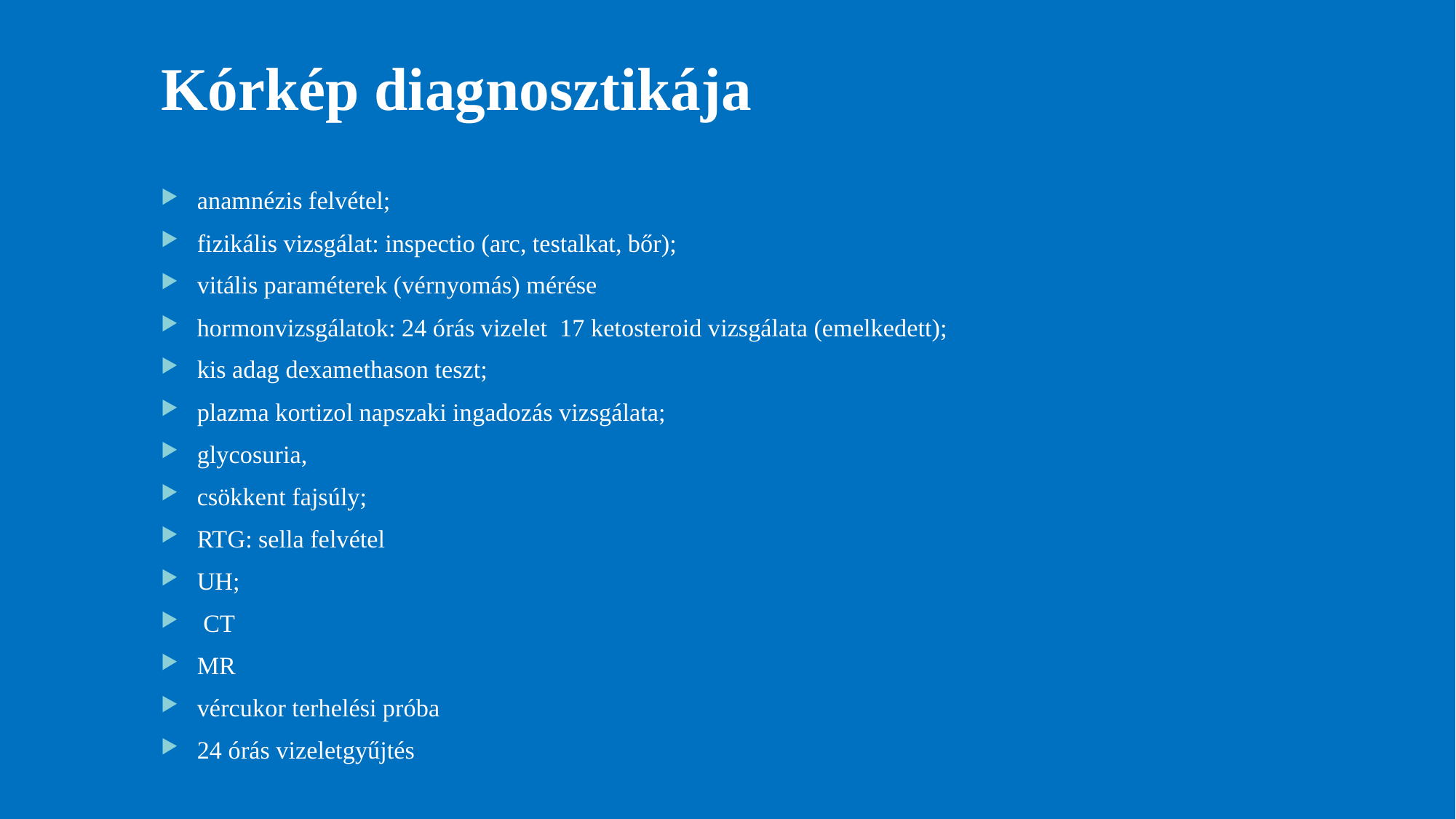

# Kórkép diagnosztikája
anamnézis felvétel;
fizikális vizsgálat: inspectio (arc, testalkat, bőr);
vitális paraméterek (vérnyomás) mérése
hormonvizsgálatok: 24 órás vizelet  17 ketosteroid vizsgálata (emelkedett);
kis adag dexamethason teszt;
plazma kortizol napszaki ingadozás vizsgálata;
glycosuria,
csökkent fajsúly;
RTG: sella felvétel
UH;
 CT
MR
vércukor terhelési próba
24 órás vizeletgyűjtés